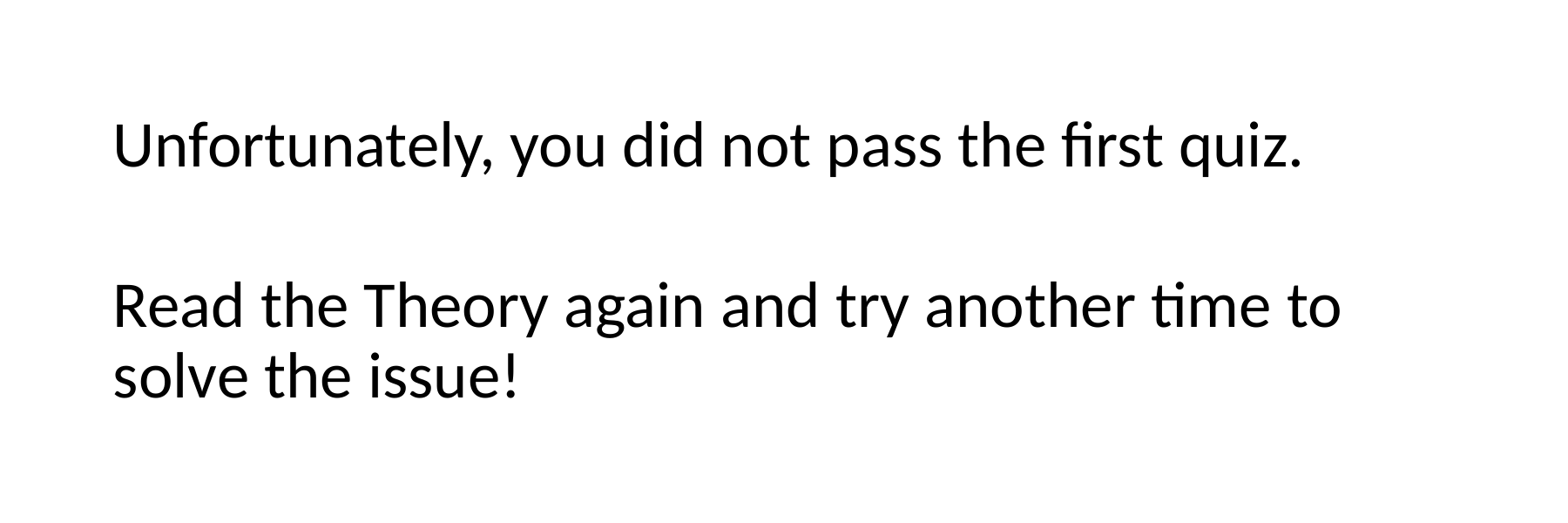

Unfortunately, you did not pass the first quiz.

Read the Theory again and try another time to solve the issue!